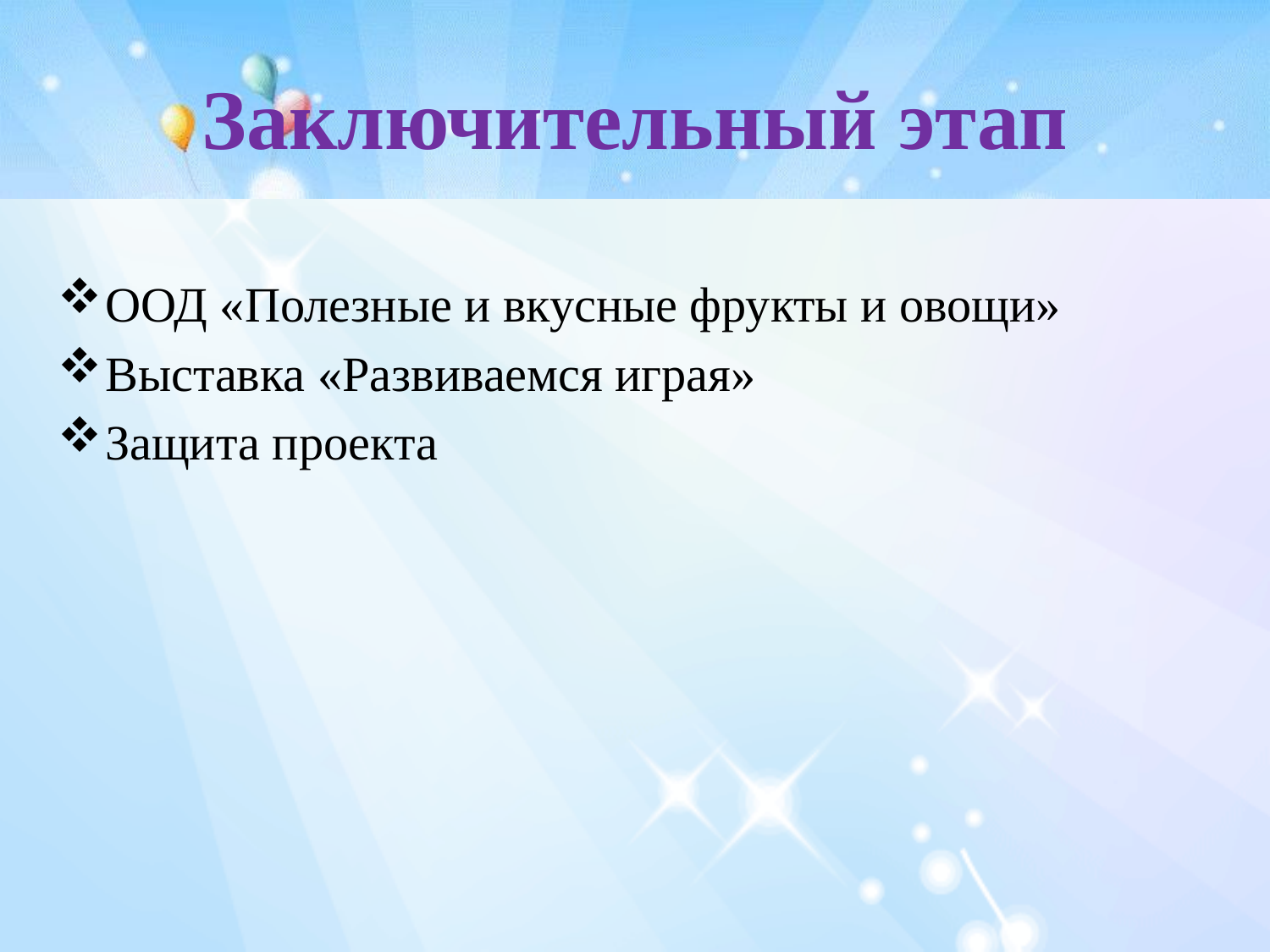

# Заключительный этап
ООД «Полезные и вкусные фрукты и овощи»
Выставка «Развиваемся играя»
Защита проекта